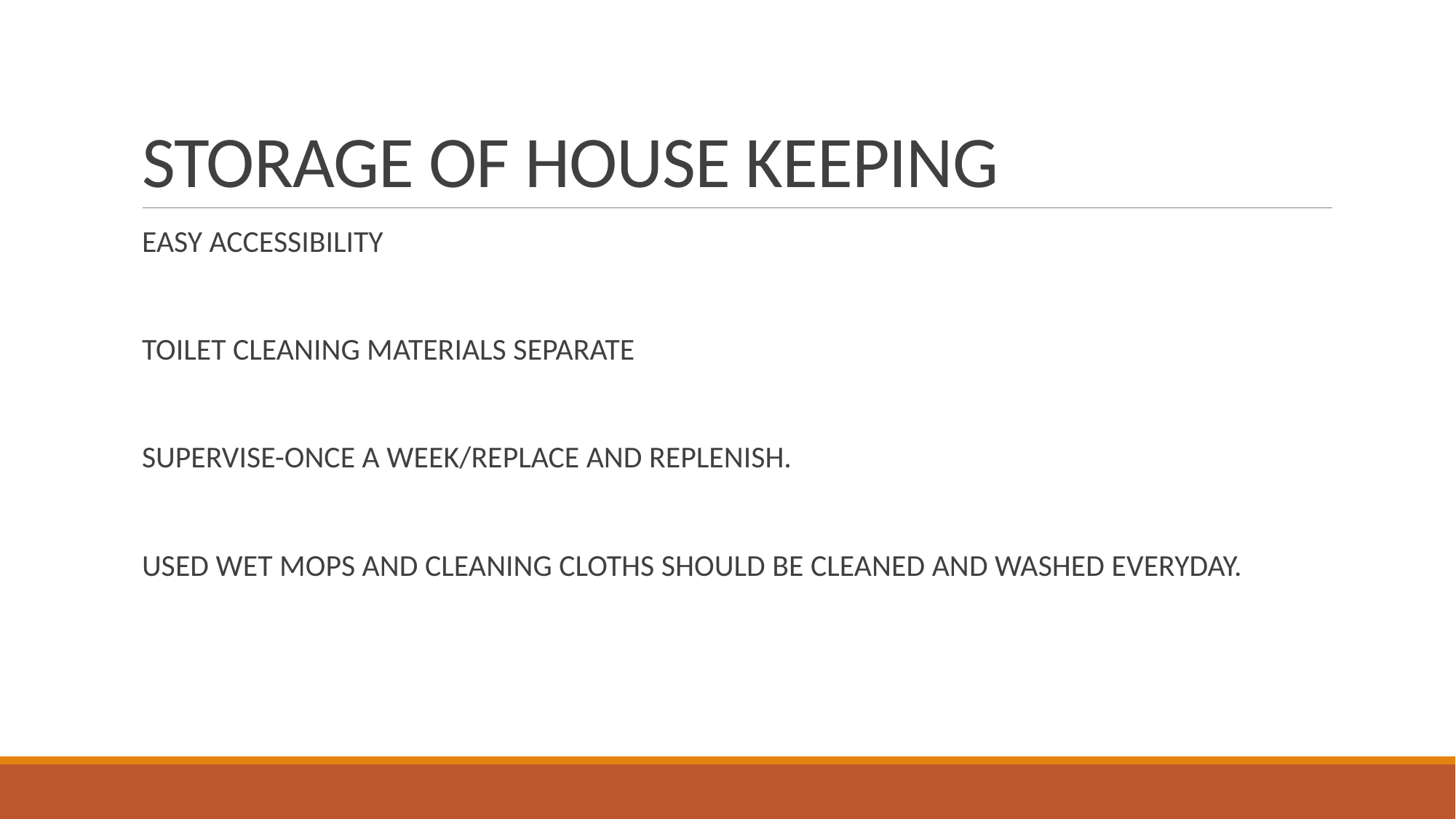

# STORAGE OF HOUSE KEEPING
EASY ACCESSIBILITY

TOILET CLEANING MATERIALS SEPARATE

SUPERVISE-ONCE A WEEK/REPLACE AND REPLENISH.

USED WET MOPS AND CLEANING CLOTHS SHOULD BE CLEANED AND WASHED EVERYDAY.